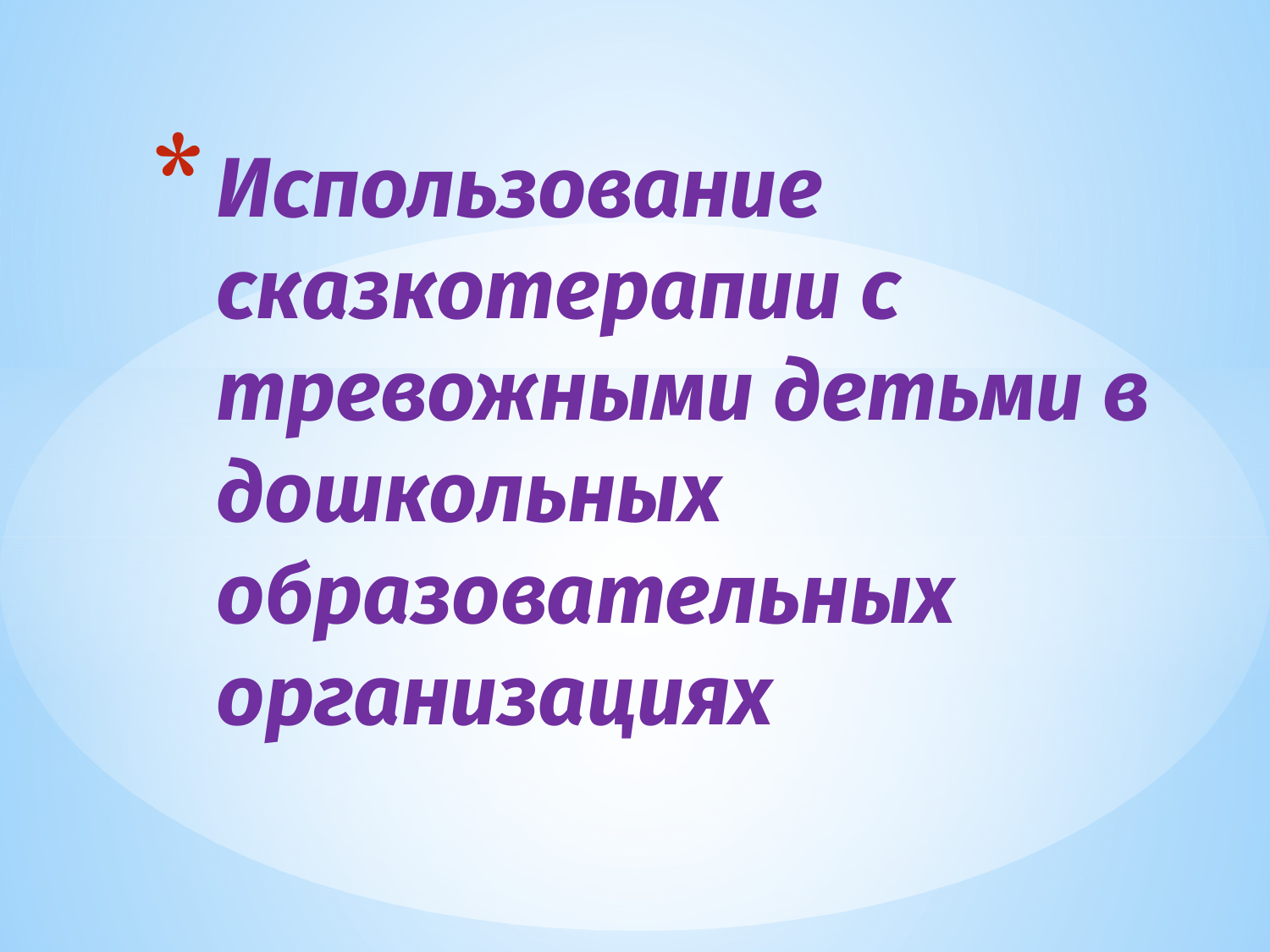

# Использование сказкотерапии с тревожными детьми в дошкольных образовательных организациях